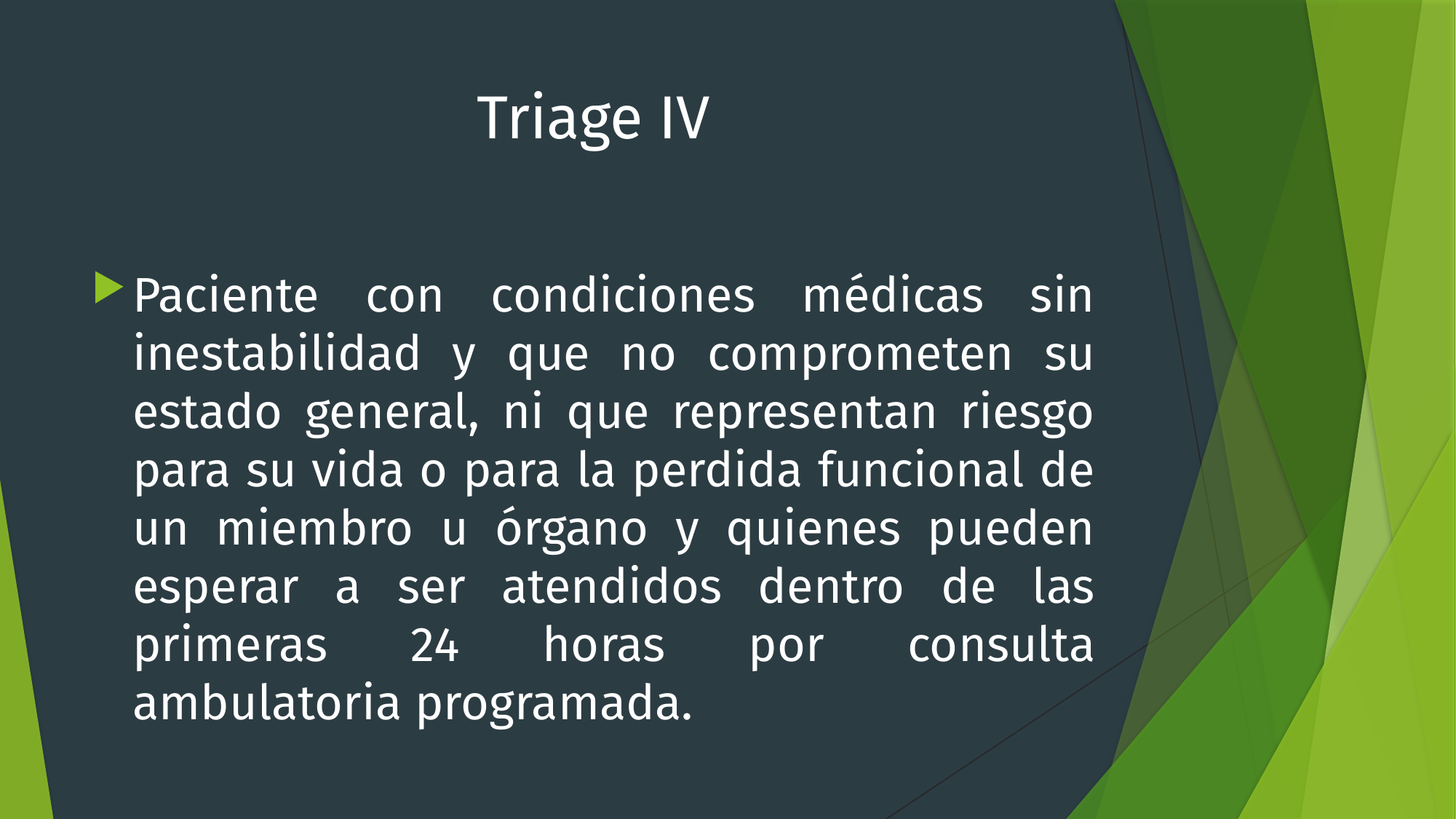

# Triage IV
Paciente con condiciones médicas sin inestabilidad y que no comprometen su estado general, ni que representan riesgo para su vida o para la perdida funcional de un miembro u órgano y quienes pueden esperar a ser atendidos dentro de las primeras 24 horas por consulta ambulatoria programada.